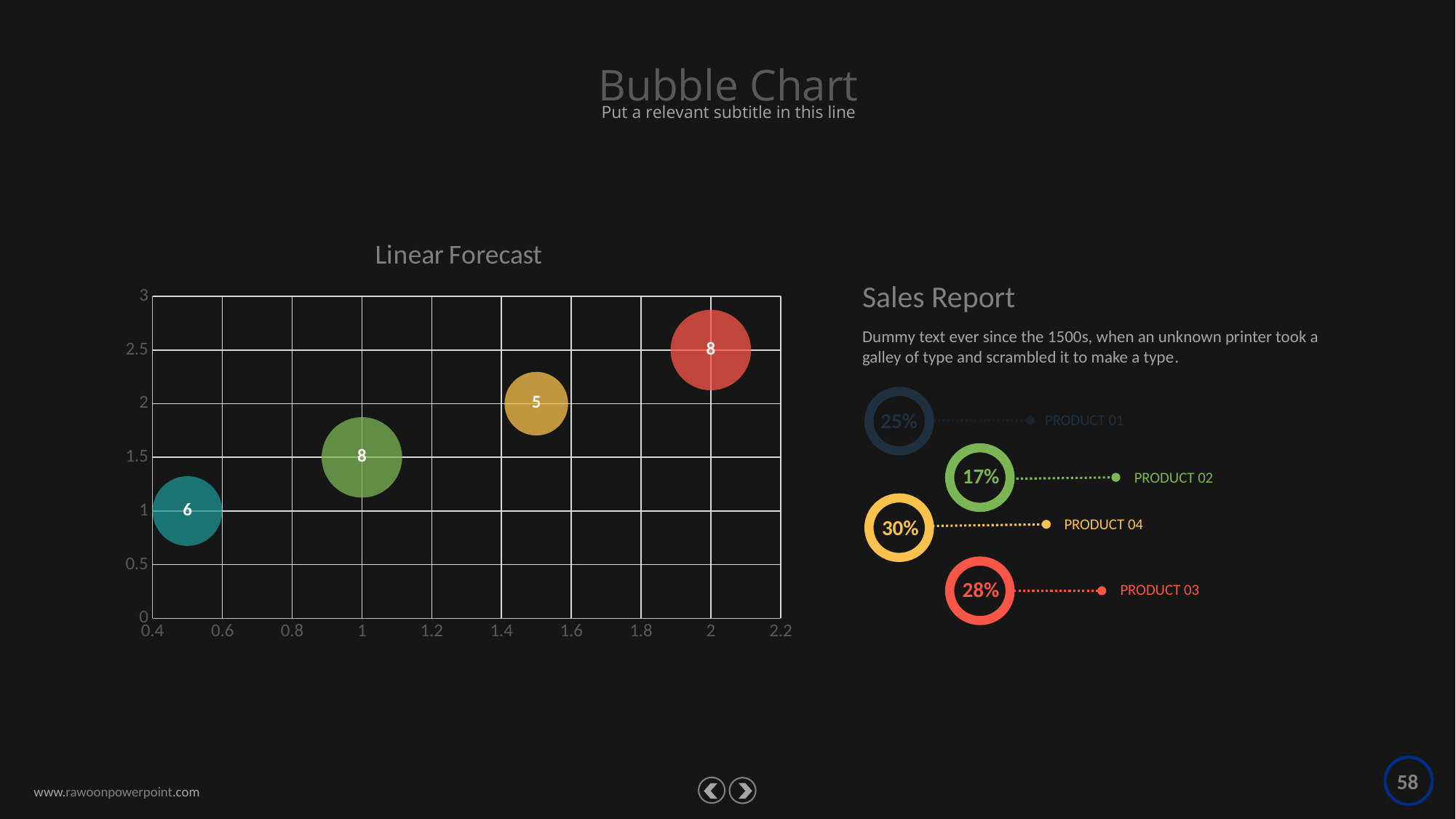

Bubble Chart
Put a relevant subtitle in this line

### Chart: Linear Forecast

| Category | Y-Values |
|---|---|
Sales Report
Dummy text ever since the 1500s, when an unknown printer took a galley of type and scrambled it to make a type.

25%
PRODUCT 01

PRODUCT 02
17%

PRODUCT 04
30%

PRODUCT 03
28%
58